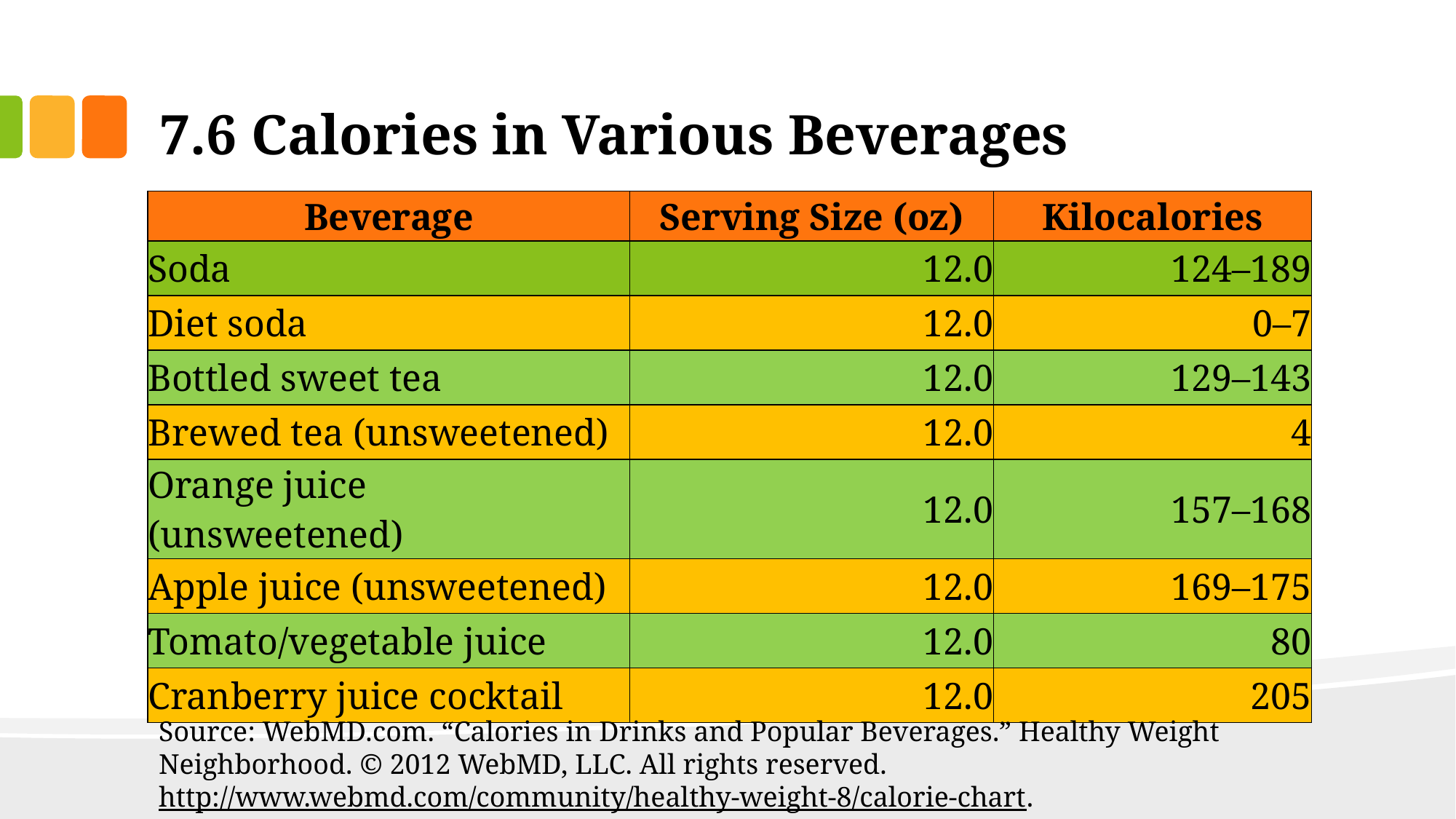

# 7.6 Calories in Various Beverages
| Beverage | Serving Size (oz) | Kilocalories |
| --- | --- | --- |
| Soda | 12.0 | 124–189 |
| Diet soda | 12.0 | 0–7 |
| Bottled sweet tea | 12.0 | 129–143 |
| Brewed tea (unsweetened) | 12.0 | 4 |
| Orange juice (unsweetened) | 12.0 | 157–168 |
| Apple juice (unsweetened) | 12.0 | 169–175 |
| Tomato/vegetable juice | 12.0 | 80 |
| Cranberry juice cocktail | 12.0 | 205 |
Source: WebMD.com. “Calories in Drinks and Popular Beverages.” Healthy Weight Neighborhood. © 2012 WebMD, LLC. All rights reserved.
http://www.webmd.com/community/healthy-weight-8/calorie-chart.